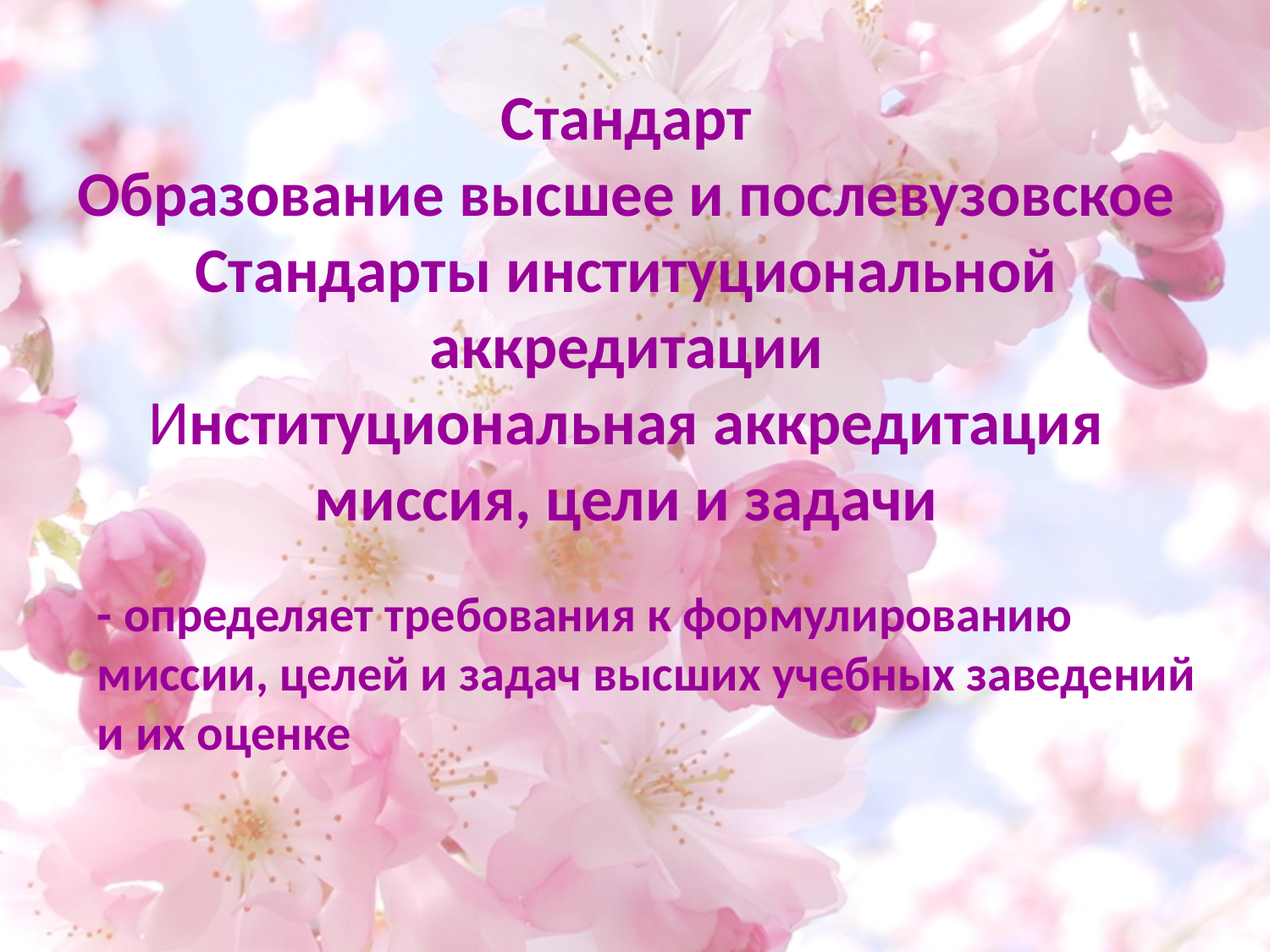

# Стандарт Образование высшее и послевузовское Стандарты институциональной аккредитации Институциональная аккредитация миссия, цели и задачи
- определяет требования к формулированию миссии, целей и задач высших учебных заведений и их оценке